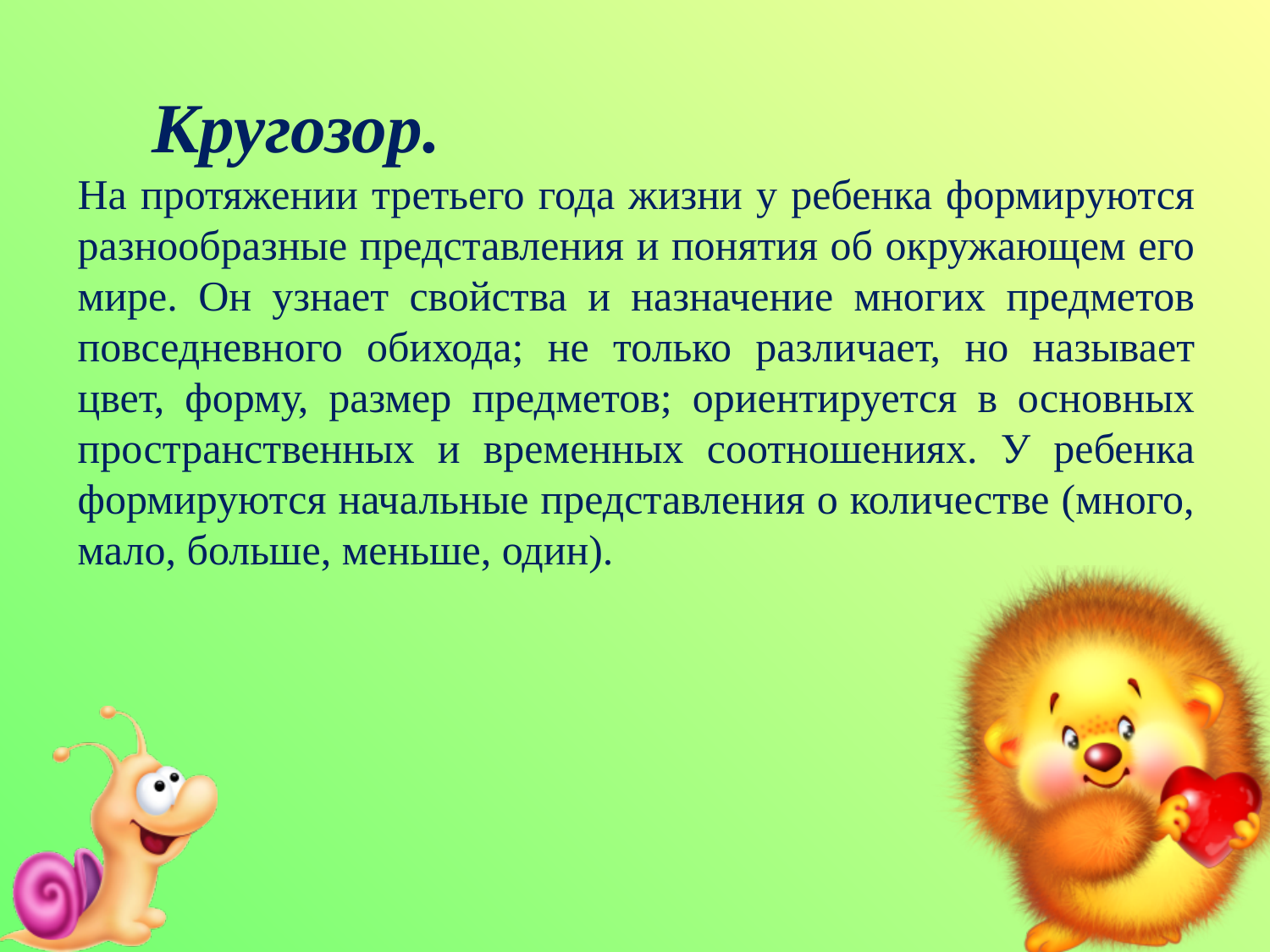

Кругозор.
На протяжении третьего года жизни у ребенка формируются разнообразные представления и понятия об окружающем его мире. Он узнает свойства и назначение многих предметов повседневного обихода; не только различает, но называет цвет, форму, размер предметов; ориентируется в основных пространственных и временных соотношениях. У ребенка формируются начальные представления о количестве (много, мало, больше, меньше, один).